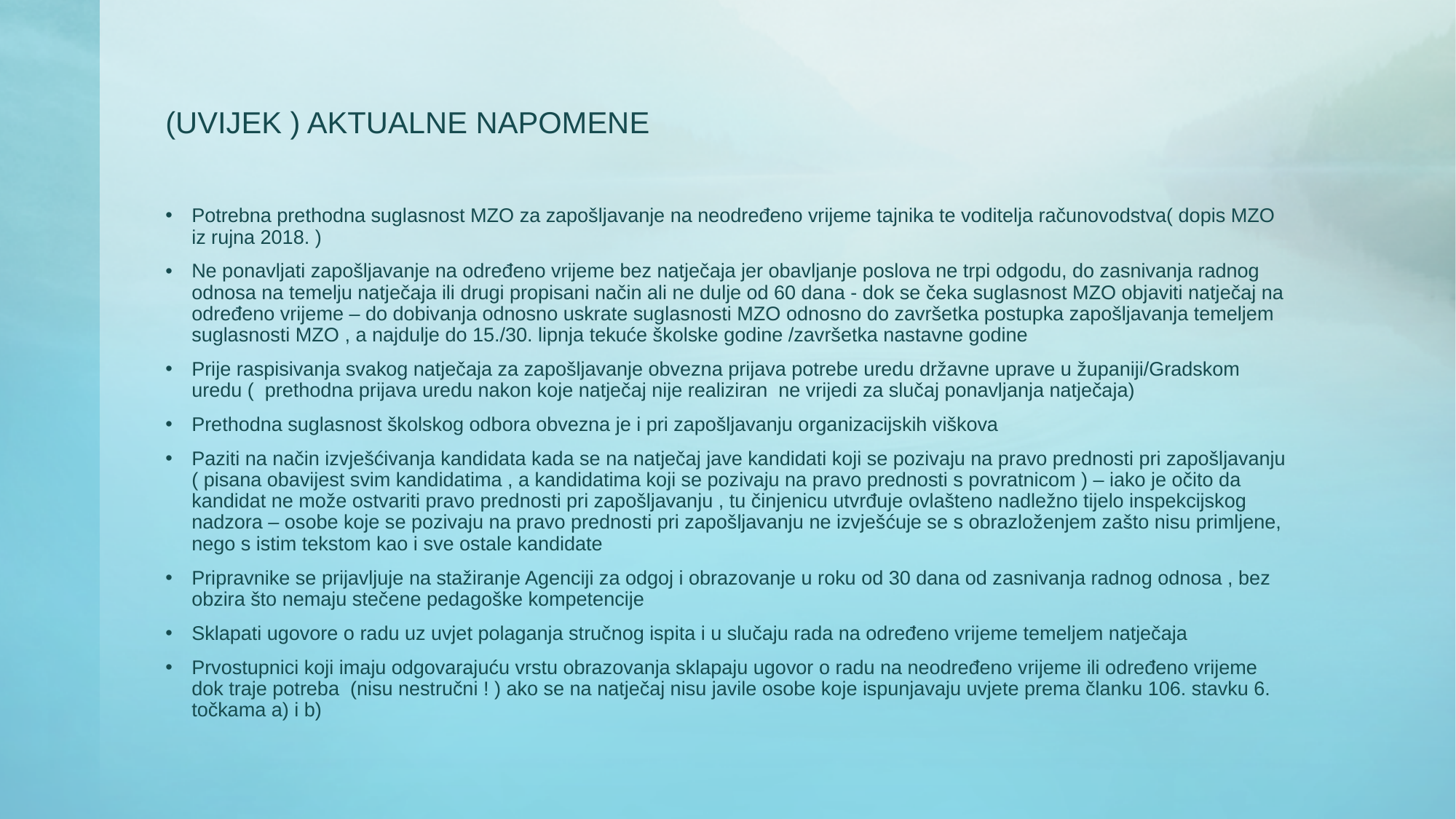

# (UVIJEK ) AKTUALNE NAPOMENE
Potrebna prethodna suglasnost MZO za zapošljavanje na neodređeno vrijeme tajnika te voditelja računovodstva( dopis MZO iz rujna 2018. )
Ne ponavljati zapošljavanje na određeno vrijeme bez natječaja jer obavljanje poslova ne trpi odgodu, do zasnivanja radnog odnosa na temelju natječaja ili drugi propisani način ali ne dulje od 60 dana - dok se čeka suglasnost MZO objaviti natječaj na određeno vrijeme – do dobivanja odnosno uskrate suglasnosti MZO odnosno do završetka postupka zapošljavanja temeljem suglasnosti MZO , a najdulje do 15./30. lipnja tekuće školske godine /završetka nastavne godine
Prije raspisivanja svakog natječaja za zapošljavanje obvezna prijava potrebe uredu državne uprave u županiji/Gradskom uredu (  prethodna prijava uredu nakon koje natječaj nije realiziran  ne vrijedi za slučaj ponavljanja natječaja)
Prethodna suglasnost školskog odbora obvezna je i pri zapošljavanju organizacijskih viškova
Paziti na način izvješćivanja kandidata kada se na natječaj jave kandidati koji se pozivaju na pravo prednosti pri zapošljavanju ( pisana obavijest svim kandidatima , a kandidatima koji se pozivaju na pravo prednosti s povratnicom ) – iako je očito da kandidat ne može ostvariti pravo prednosti pri zapošljavanju , tu činjenicu utvrđuje ovlašteno nadležno tijelo inspekcijskog nadzora – osobe koje se pozivaju na pravo prednosti pri zapošljavanju ne izvješćuje se s obrazloženjem zašto nisu primljene, nego s istim tekstom kao i sve ostale kandidate
Pripravnike se prijavljuje na stažiranje Agenciji za odgoj i obrazovanje u roku od 30 dana od zasnivanja radnog odnosa , bez obzira što nemaju stečene pedagoške kompetencije
Sklapati ugovore o radu uz uvjet polaganja stručnog ispita i u slučaju rada na određeno vrijeme temeljem natječaja
Prvostupnici koji imaju odgovarajuću vrstu obrazovanja sklapaju ugovor o radu na neodređeno vrijeme ili određeno vrijeme dok traje potreba  (nisu nestručni ! ) ako se na natječaj nisu javile osobe koje ispunjavaju uvjete prema članku 106. stavku 6. točkama a) i b)